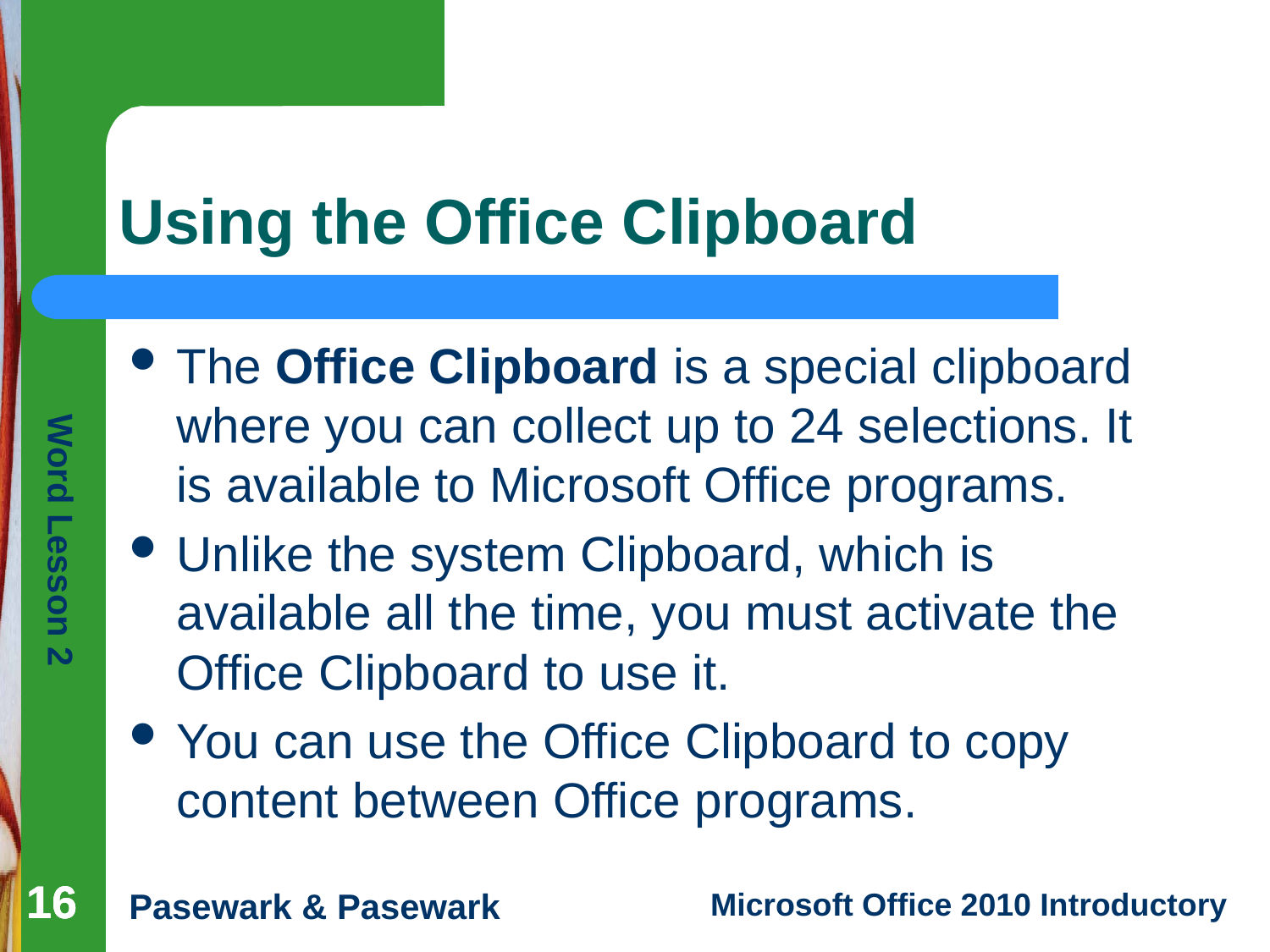

# Using the Office Clipboard
The Office Clipboard is a special clipboard where you can collect up to 24 selections. It is available to Microsoft Office programs.
Unlike the system Clipboard, which is available all the time, you must activate the Office Clipboard to use it.
You can use the Office Clipboard to copy content between Office programs.
16
16
16